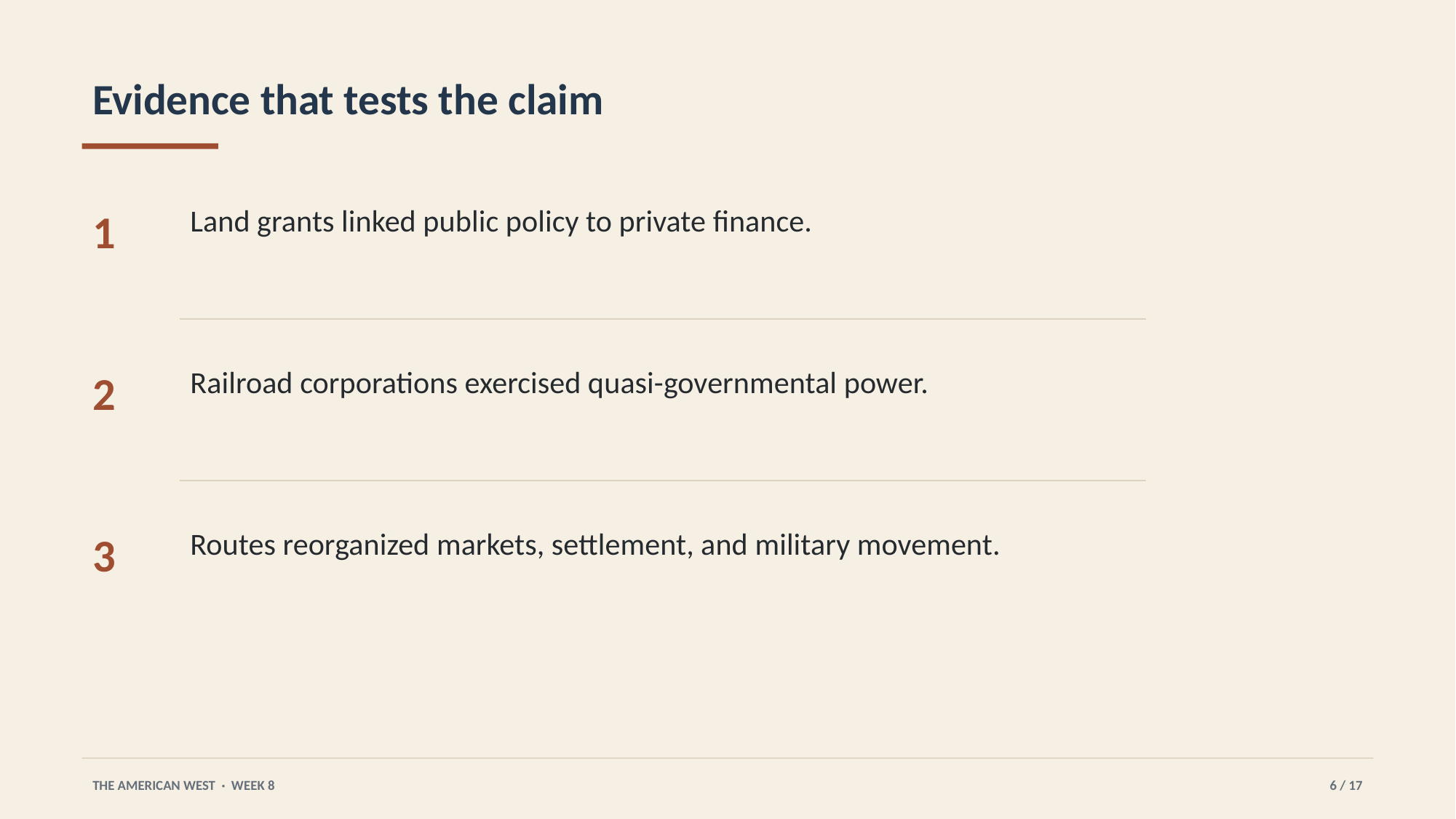

Evidence that tests the claim

Land grants linked public policy to private finance.
1

Railroad corporations exercised quasi-governmental power.
2

Routes reorganized markets, settlement, and military movement.
3

THE AMERICAN WEST  ·  WEEK 8
6 / 17